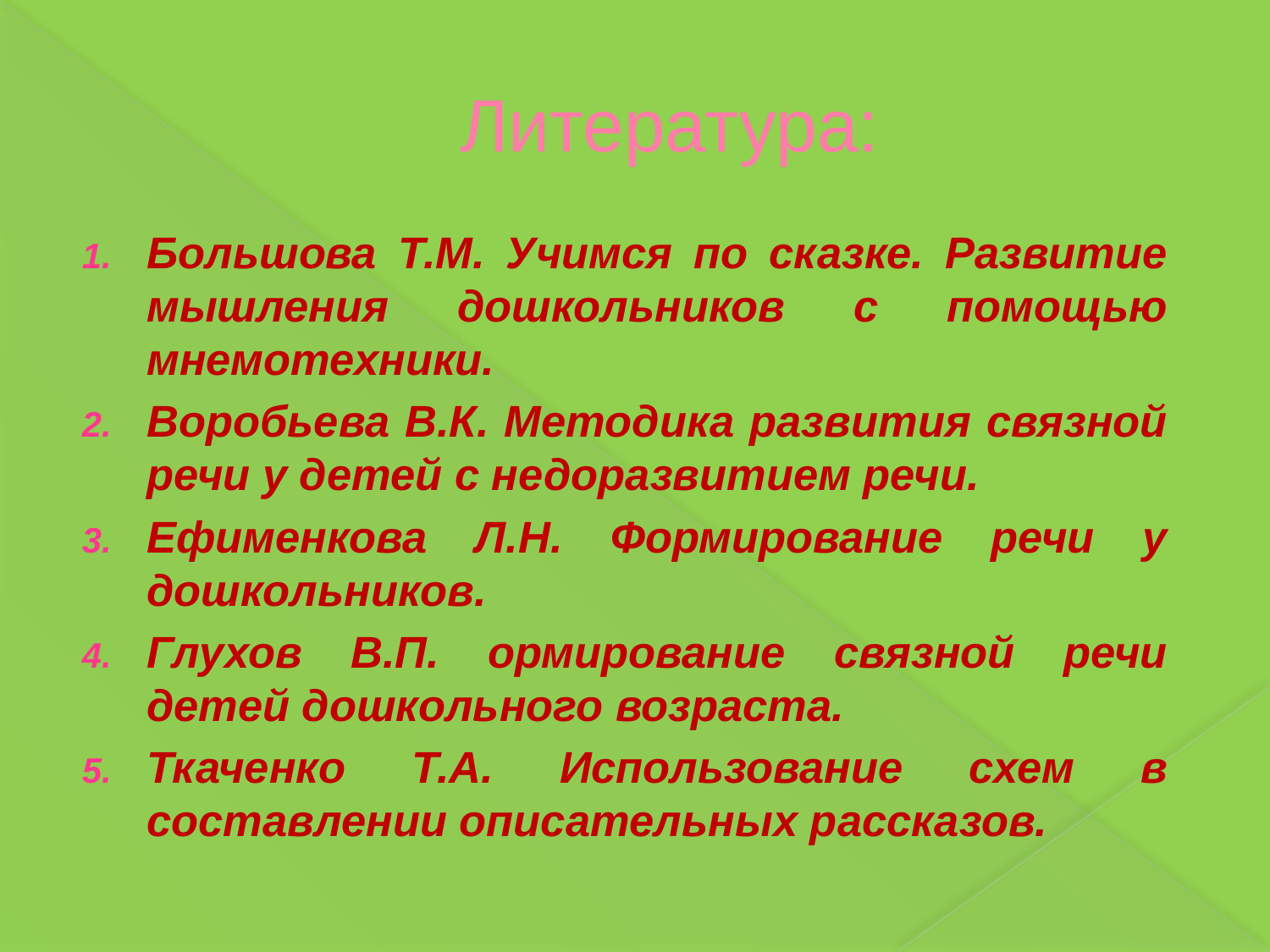

# Литература:
Большова Т.М. Учимся по сказке. Развитие мышления дошкольников с помощью мнемотехники.
Воробьева В.К. Методика развития связной речи у детей с недоразвитием речи.
Ефименкова Л.Н. Формирование речи у дошкольников.
Глухов В.П. ормирование связной речи детей дошкольного возраста.
Ткаченко Т.А. Использование схем в составлении описательных рассказов.